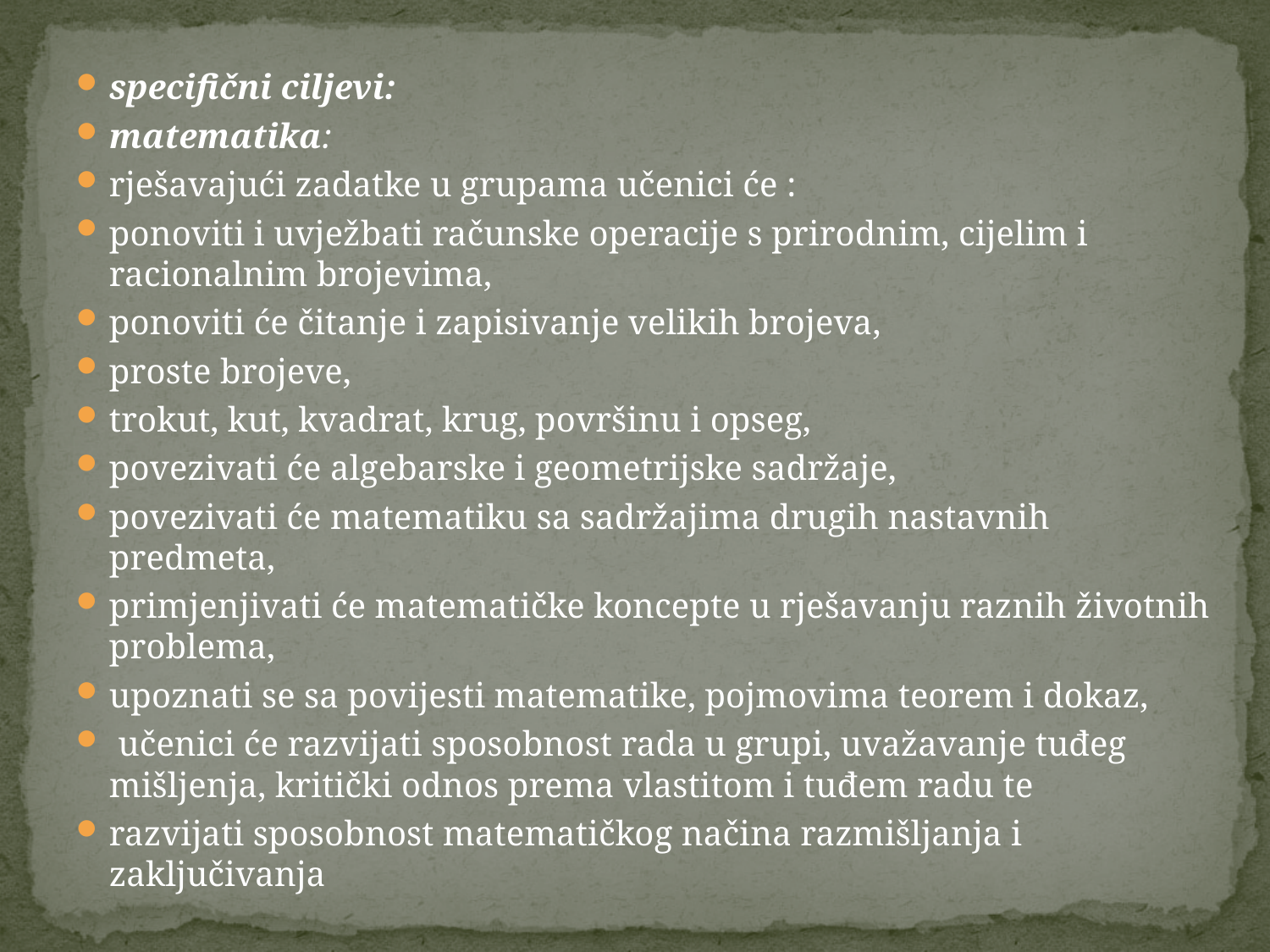

specifični ciljevi:
matematika:
rješavajući zadatke u grupama učenici će :
ponoviti i uvježbati računske operacije s prirodnim, cijelim i racionalnim brojevima,
ponoviti će čitanje i zapisivanje velikih brojeva,
proste brojeve,
trokut, kut, kvadrat, krug, površinu i opseg,
povezivati će algebarske i geometrijske sadržaje,
povezivati će matematiku sa sadržajima drugih nastavnih predmeta,
primjenjivati će matematičke koncepte u rješavanju raznih životnih problema,
upoznati se sa povijesti matematike, pojmovima teorem i dokaz,
 učenici će razvijati sposobnost rada u grupi, uvažavanje tuđeg mišljenja, kritički odnos prema vlastitom i tuđem radu te
razvijati sposobnost matematičkog načina razmišljanja i zaključivanja